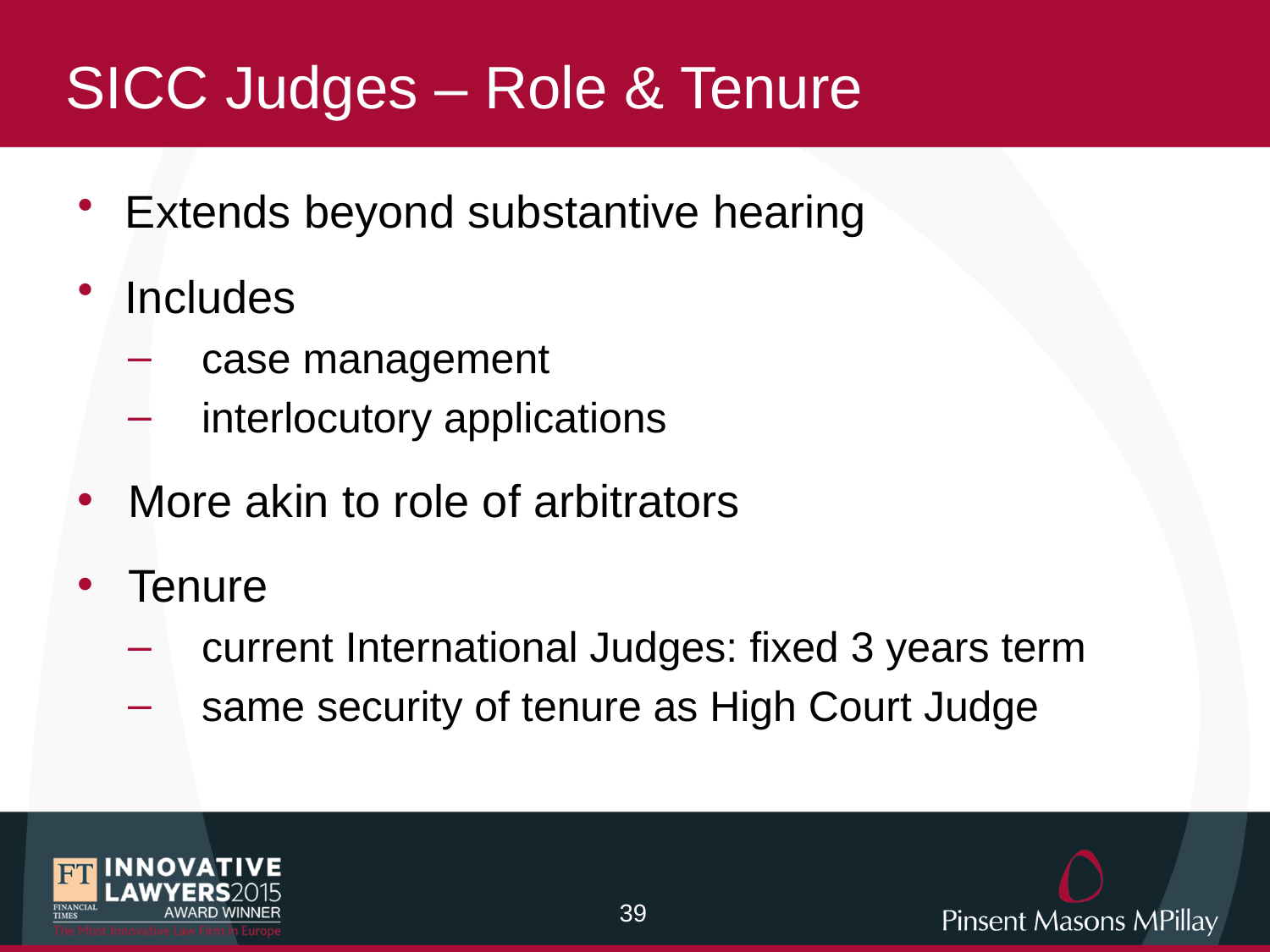

# SICC Judges – Role & Tenure
Extends beyond substantive hearing
Includes
case management
interlocutory applications
More akin to role of arbitrators
Tenure
current International Judges: fixed 3 years term
same security of tenure as High Court Judge
39